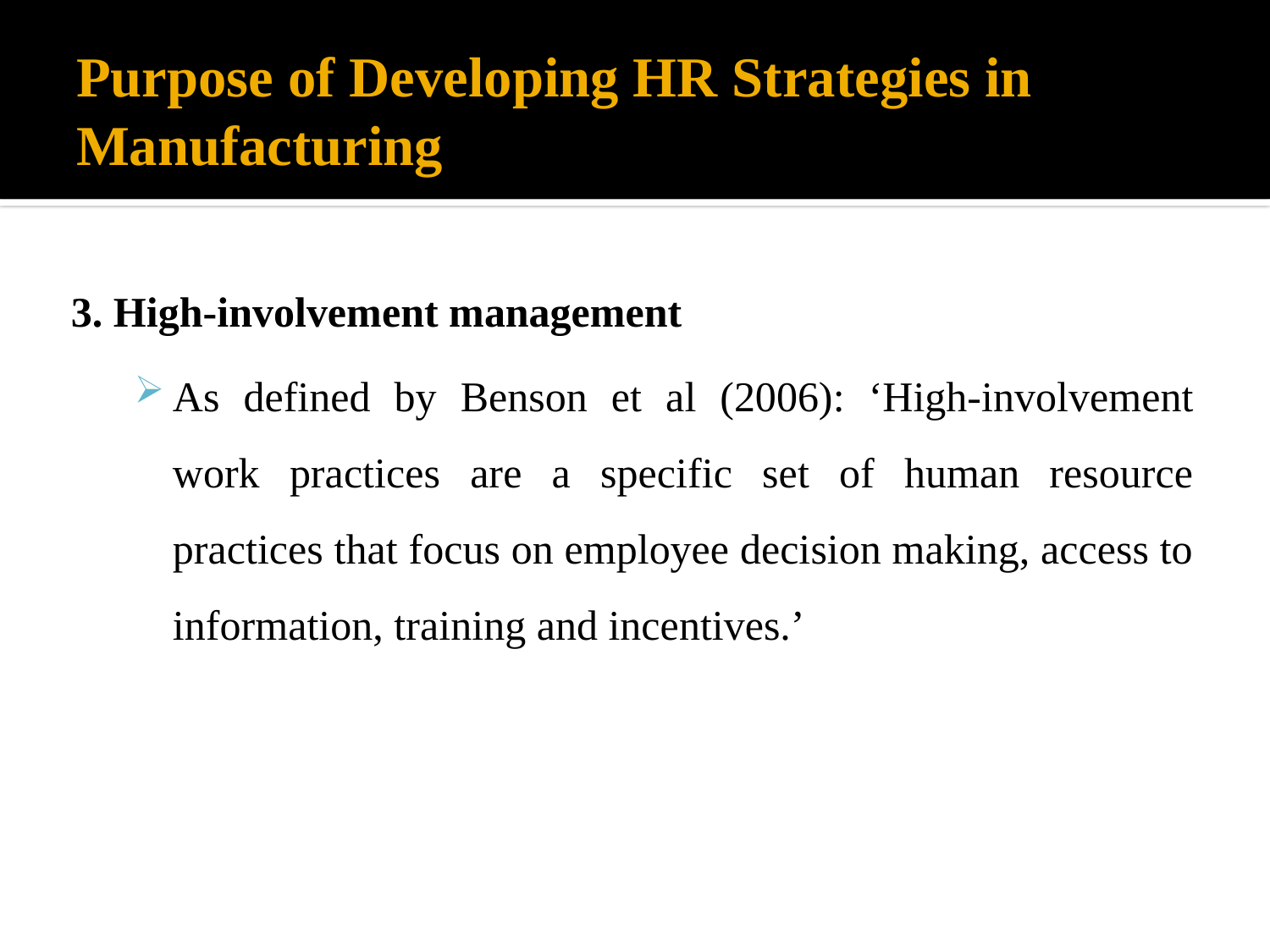

# Purpose of Developing HR Strategies in Manufacturing
3. High-involvement management
As defined by Benson et al (2006): ‘High-involvement work practices are a specific set of human resource practices that focus on employee decision making, access to information, training and incentives.’